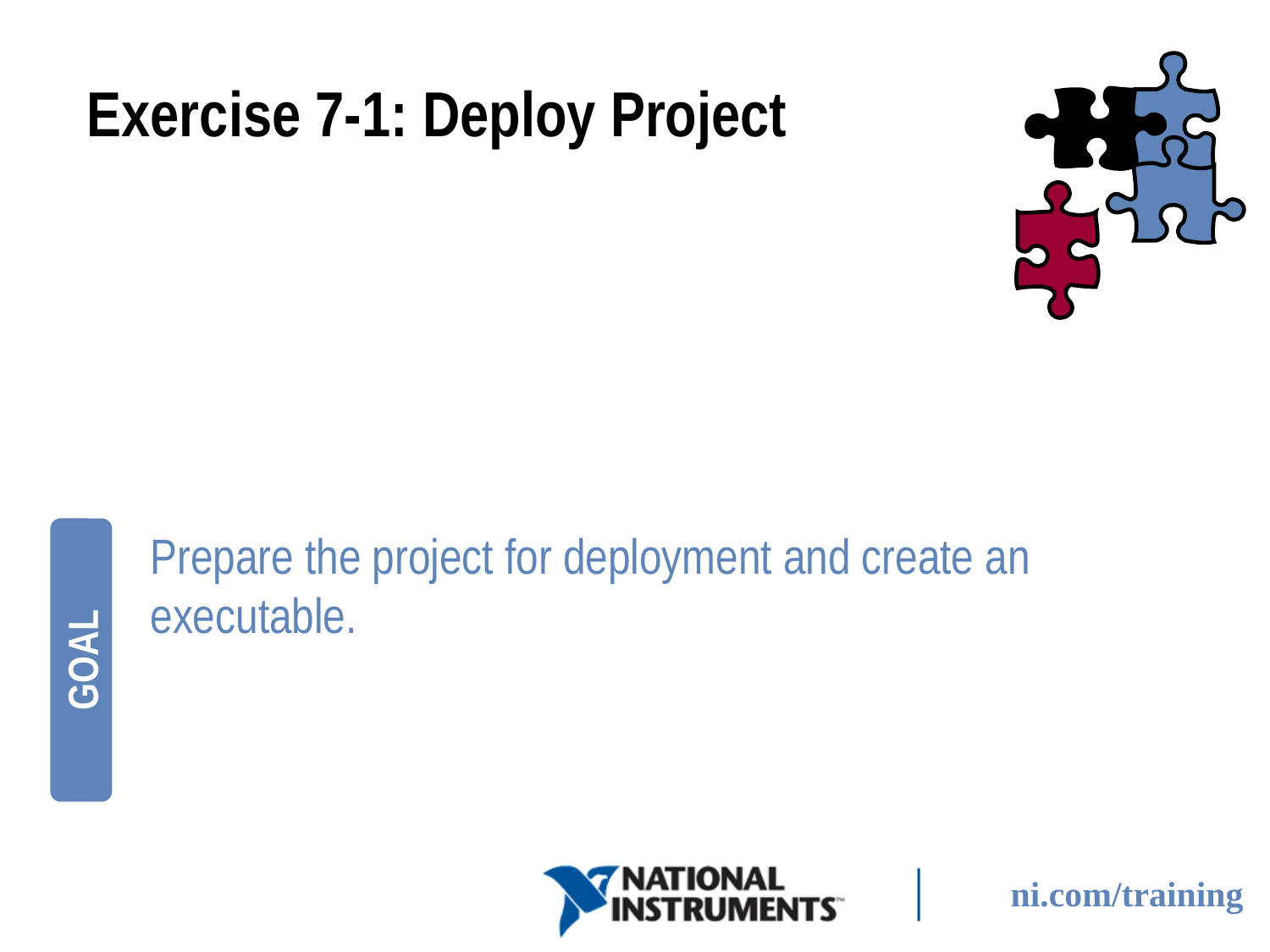

# Exercise 7-1: Deploy Project

Prepare the project for deployment and create an executable.